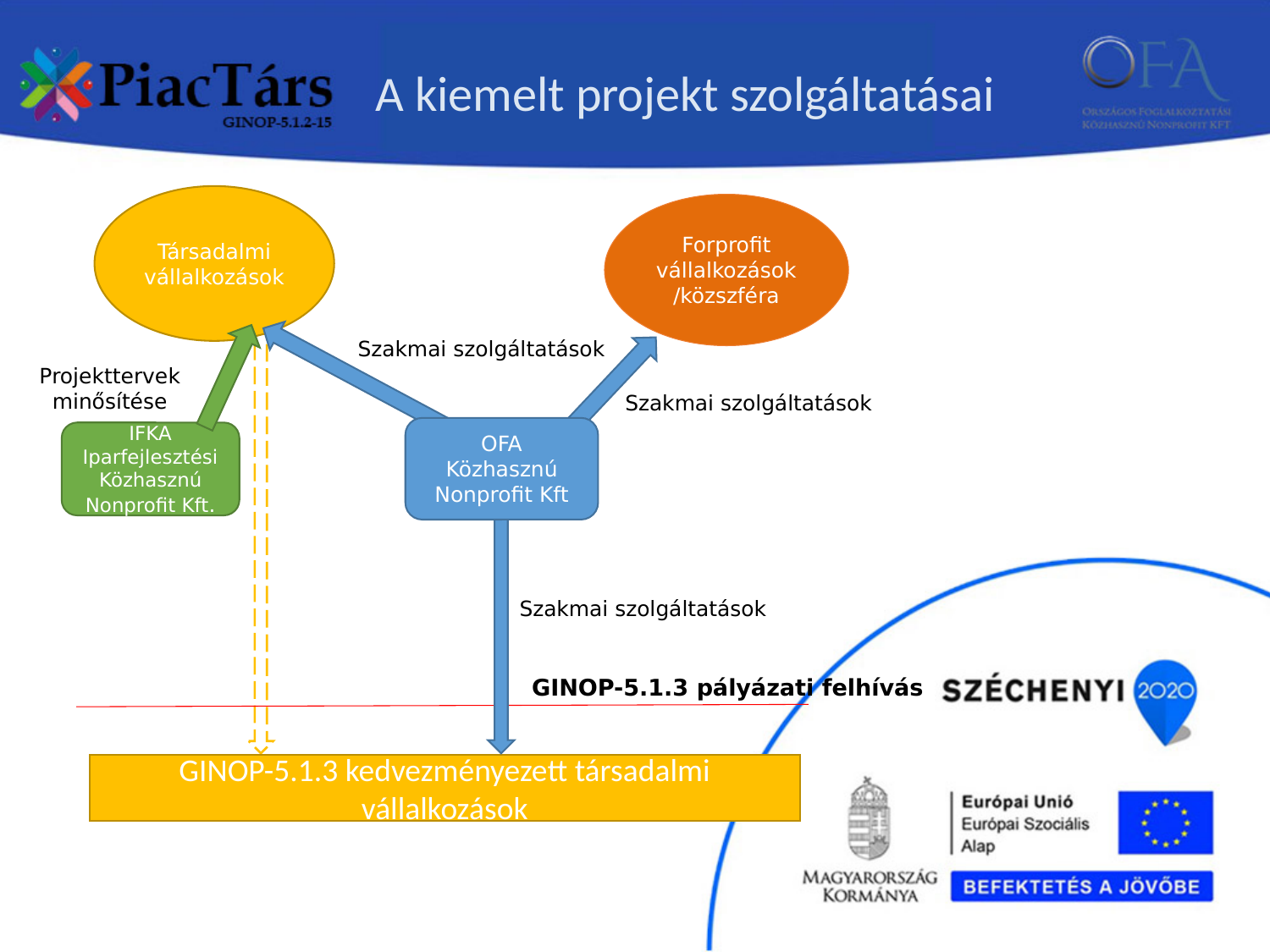

# A kiemelt projekt szolgáltatásai
Társadalmi
vállalkozások
Forprofit vállalkozások/közszféra

Szakmai szolgáltatások

Projekttervek
minősítése

Szakmai szolgáltatások
OFA Közhasznú Nonprofit Kft
IFKA Iparfejlesztési Közhasznú Nonprofit Kft.

Szakmai szolgáltatások
GINOP-5.1.3 pályázati felhívás
GINOP-5.1.3 kedvezményezett társadalmi vállalkozások